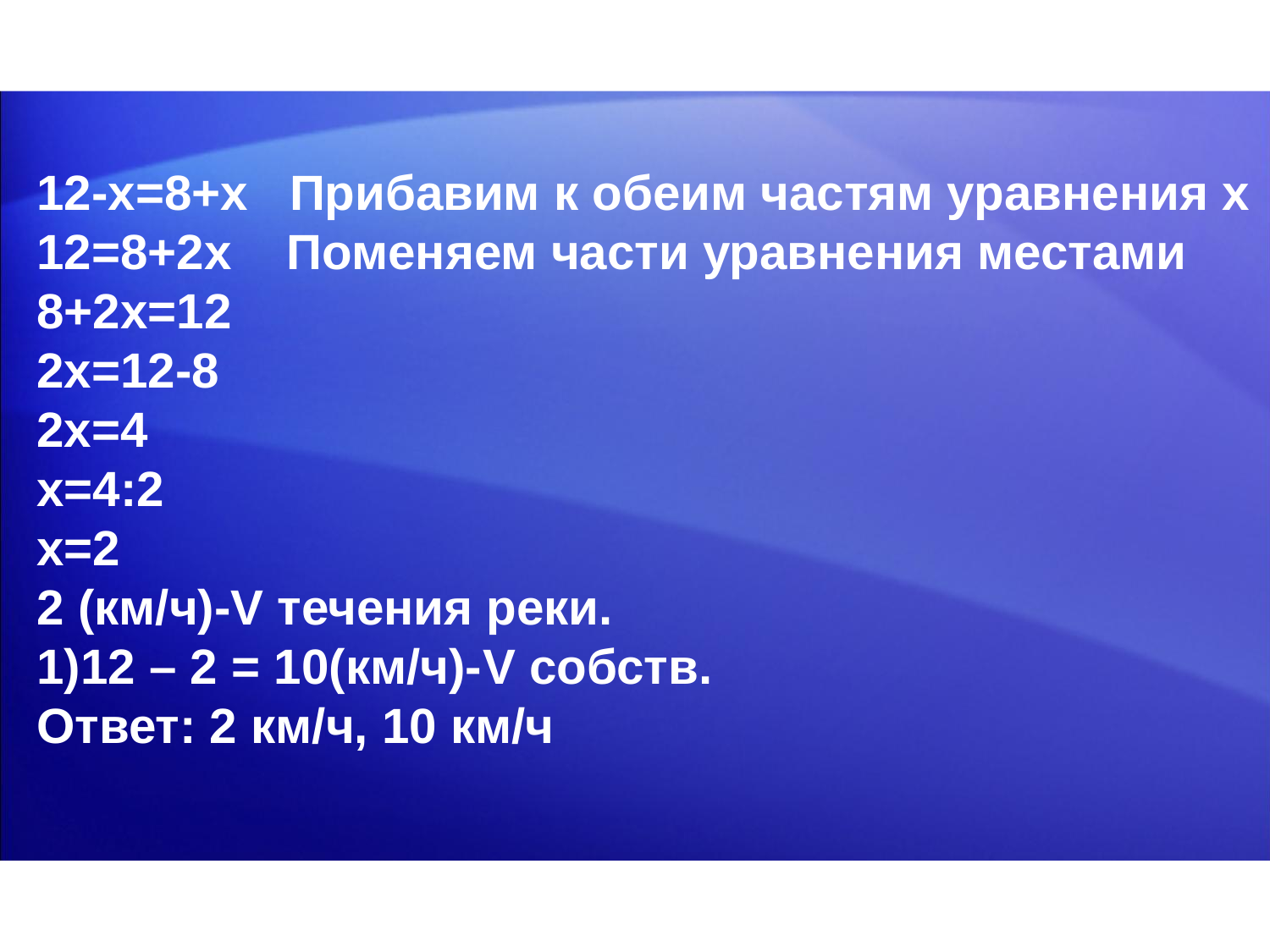

12-x=8+x   Прибавим к обеим частям уравнения x
12=8+2x    Поменяем части уравнения местами
8+2x=12
2x=12-8
2x=4
x=4:2
x=2
2 (км/ч)-V течения реки.
1)12 – 2 = 10(км/ч)-V собств.
Ответ: 2 км/ч, 10 км/ч